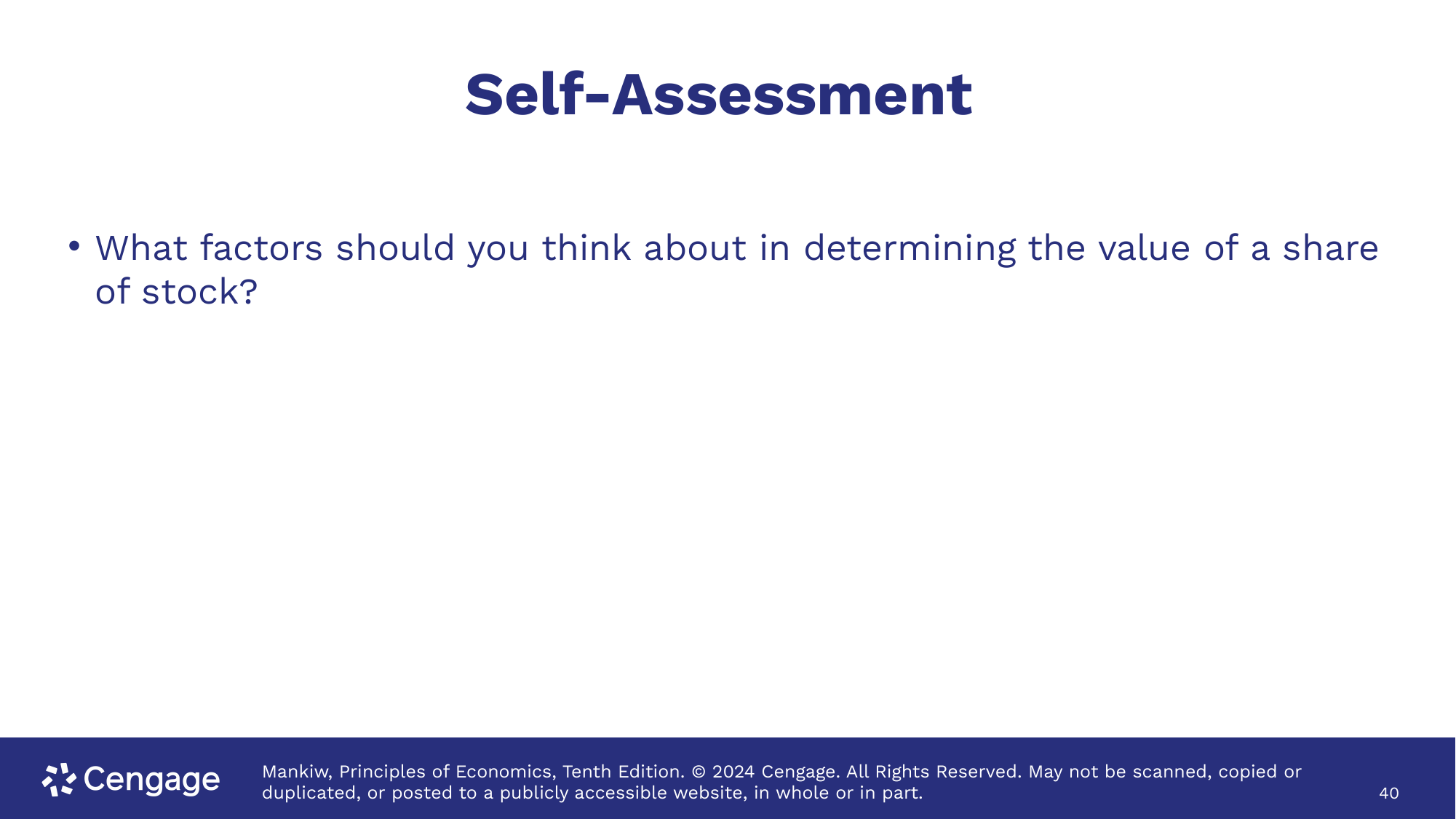

# Self-Assessment
What factors should you think about in determining the value of a share of stock?